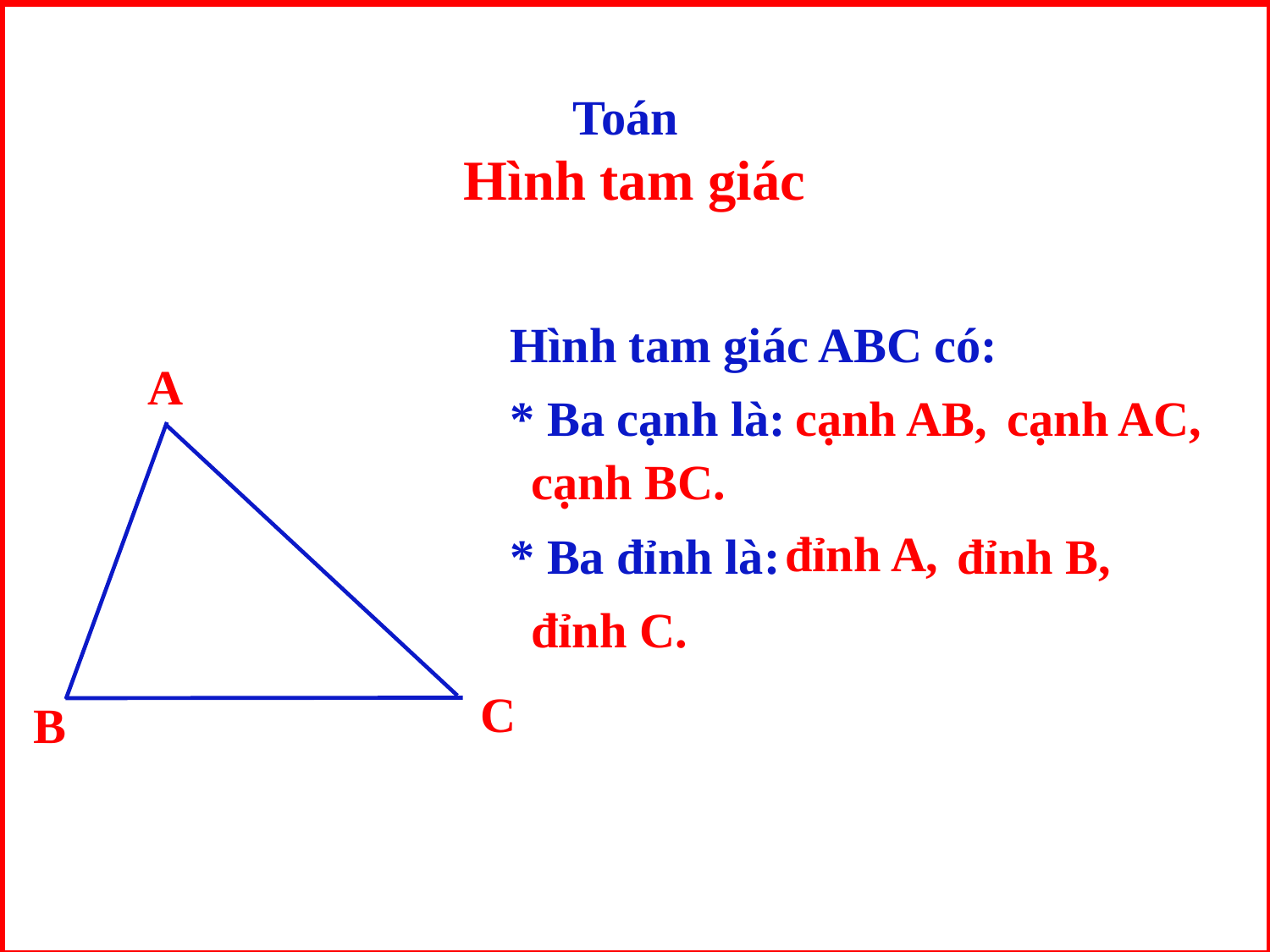

Toán
Hình tam giác
Hình tam giác ABC có:
A

C
B
A
* Ba cạnh là:
cạnh AB,
cạnh AC,

cạnh BC.
đỉnh A,
* Ba đỉnh là:
đỉnh B,
đỉnh C.
C
B